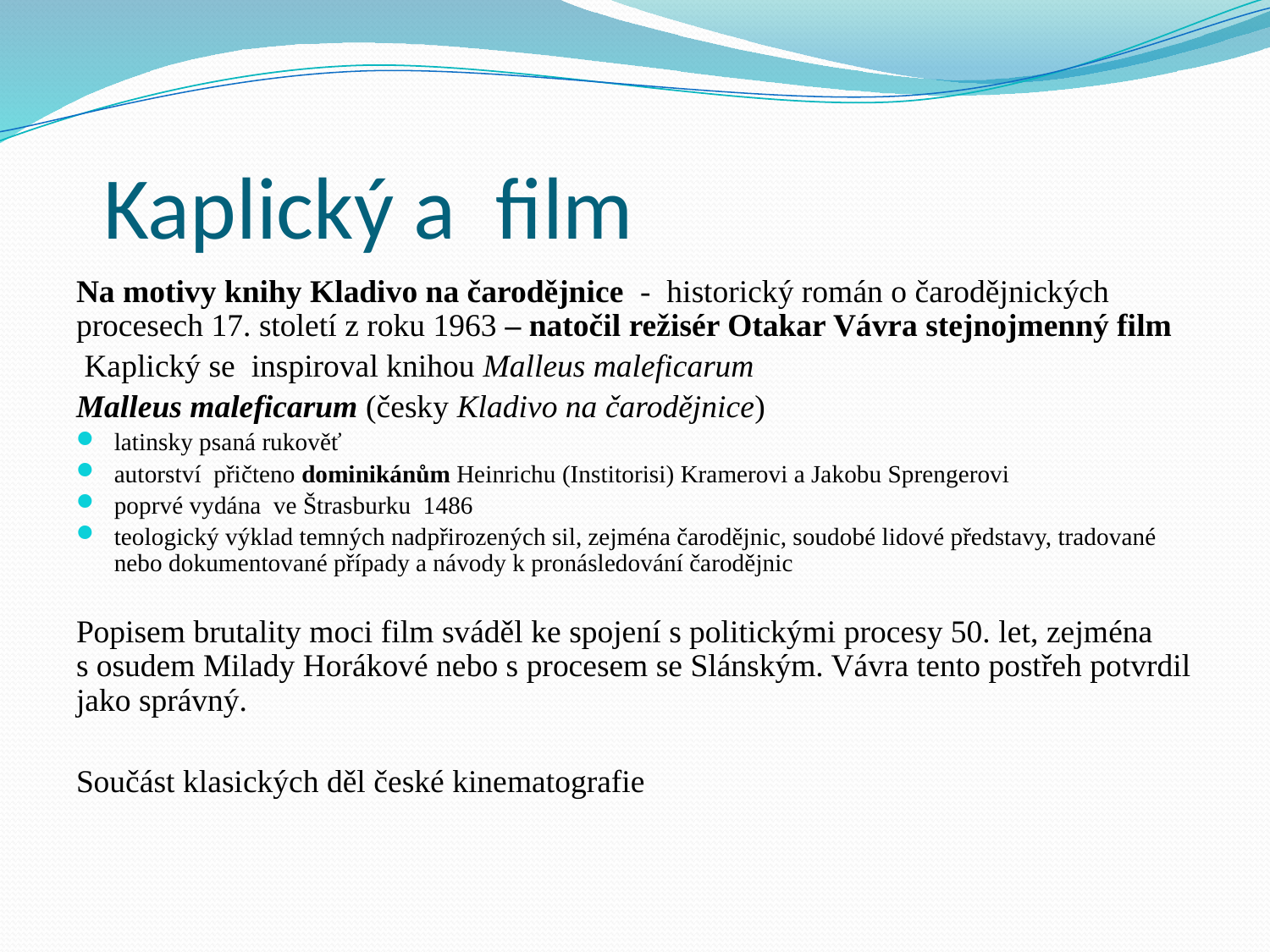

# Kaplický a  film
Na motivy knihy Kladivo na čarodějnice  -  historický román o čarodějnických procesech 17. století z roku 1963 – natočil režisér Otakar Vávra stejnojmenný film
 Kaplický se  inspiroval knihou Malleus maleficarum
Malleus maleficarum (česky Kladivo na čarodějnice)
latinsky psaná rukověť
autorství  přičteno dominikánům Heinrichu (Institorisi) Kramerovi a Jakobu Sprengerovi
poprvé vydána  ve Štrasburku  1486
teologický výklad temných nadpřirozených sil, zejména čarodějnic, soudobé lidové představy, tradované   nebo dokumentované případy a návody k pronásledování čarodějnic

Popisem brutality moci film sváděl ke spojení s politickými procesy 50. let, zejména s osudem Milady Horákové nebo s procesem se Slánským. Vávra tento postřeh potvrdil jako správný.

Součást klasických děl české kinematografie